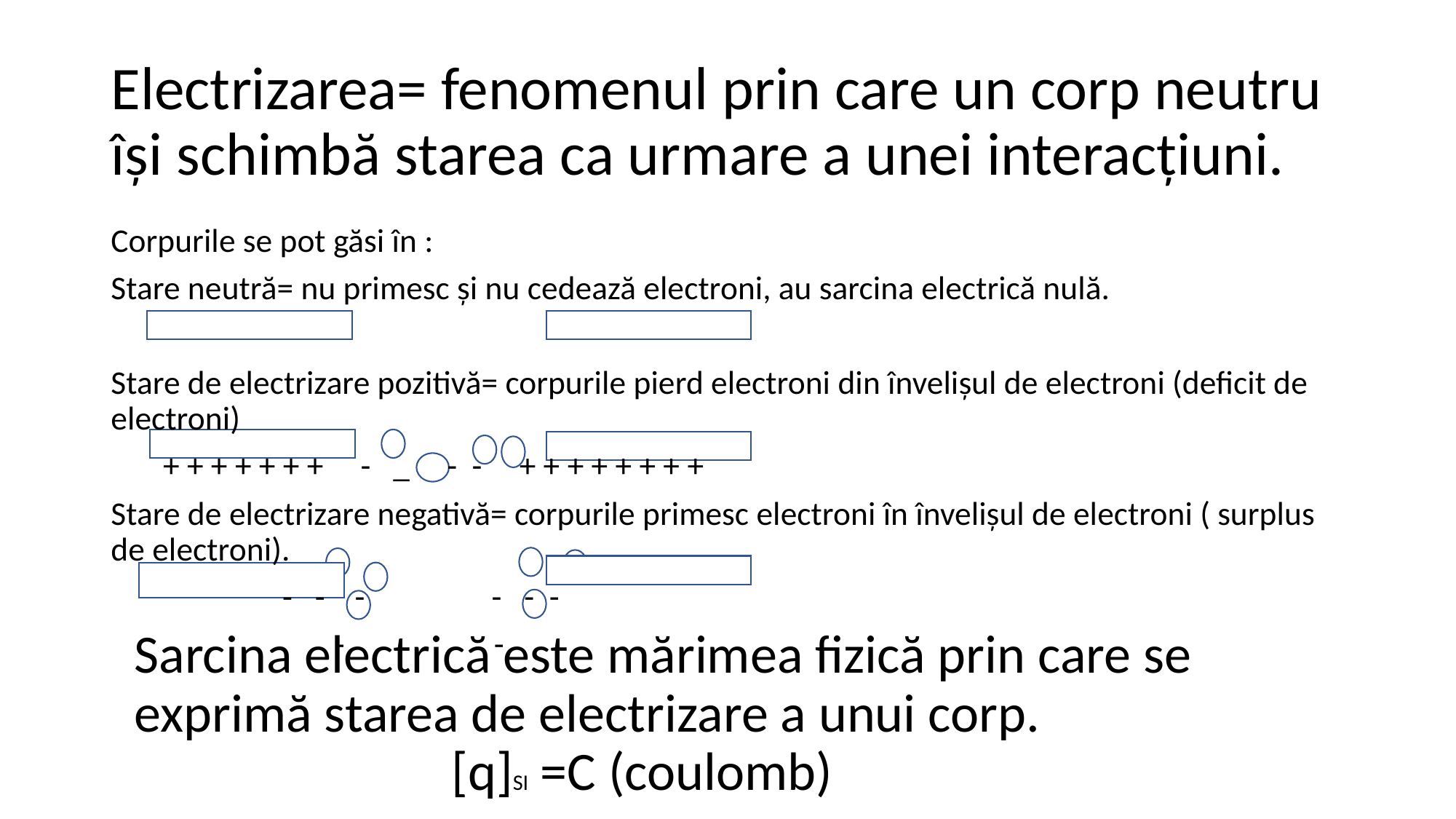

# Electrizarea= fenomenul prin care un corp neutru își schimbă starea ca urmare a unei interacțiuni.
Corpurile se pot găsi în :
Stare neutră= nu primesc și nu cedează electroni, au sarcina electrică nulă.

Stare de electrizare pozitivă= corpurile pierd electroni din învelișul de electroni (deficit de electroni)
       + + + + + + +     -   _     -  -     + + + + + + + +
Stare de electrizare negativă= corpurile primesc electroni în învelișul de electroni ( surplus de electroni).
                       -   -    -                 -   -  -
                              -                    -

- -   -   -   -    -   -                                     - -

Sarcina electrică este mărimea fizică prin care se exprimă starea de electrizare a unui corp.
                          [q]SI =C (coulomb)